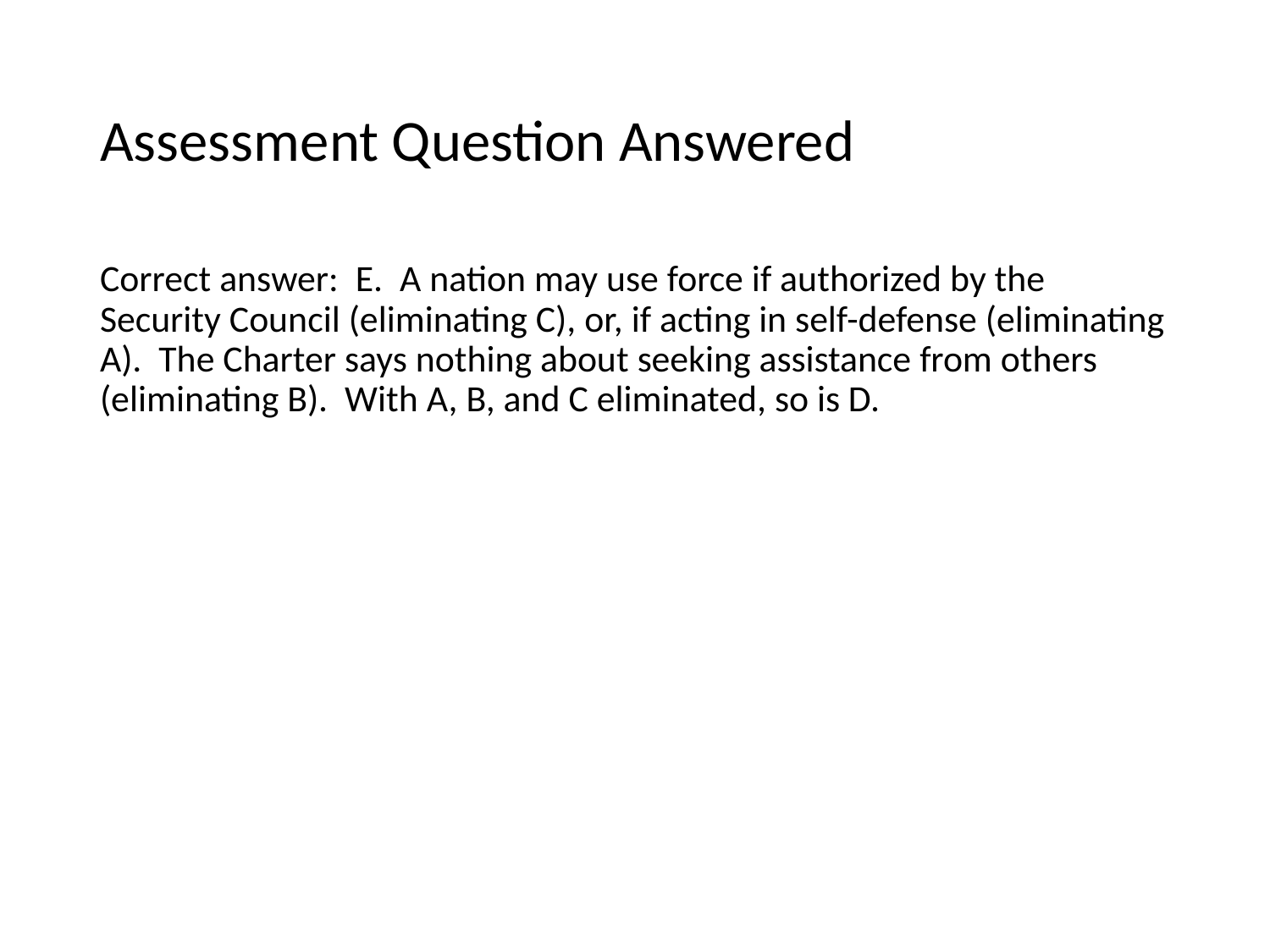

# Assessment Question Answered
Correct answer:  E.  A nation may use force if authorized by the Security Council (eliminating C), or, if acting in self-defense (eliminating A).  The Charter says nothing about seeking assistance from others (eliminating B).  With A, B, and C eliminated, so is D.